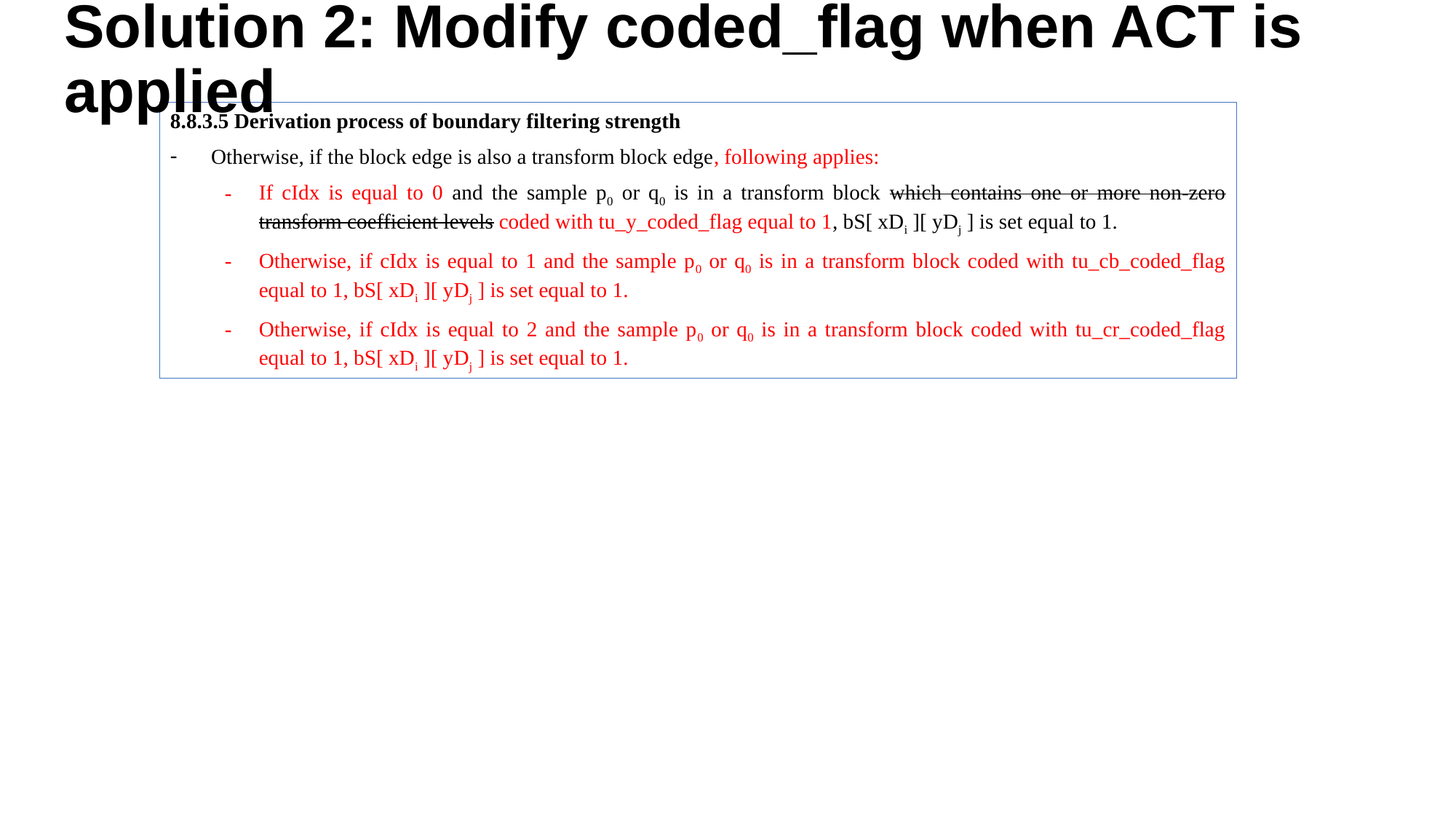

# Solution 2: Modify coded_flag when ACT is applied
8.8.3.5 Derivation process of boundary filtering strength
Otherwise, if the block edge is also a transform block edge, following applies:
If cIdx is equal to 0 and the sample p0 or q0 is in a transform block which contains one or more non-zero transform coefficient levels coded with tu_y_coded_flag equal to 1, bS[ xDi ][ yDj ] is set equal to 1.
Otherwise, if cIdx is equal to 1 and the sample p0 or q0 is in a transform block coded with tu_cb_coded_flag equal to 1, bS[ xDi ][ yDj ] is set equal to 1.
Otherwise, if cIdx is equal to 2 and the sample p0 or q0 is in a transform block coded with tu_cr_coded_flag equal to 1, bS[ xDi ][ yDj ] is set equal to 1.